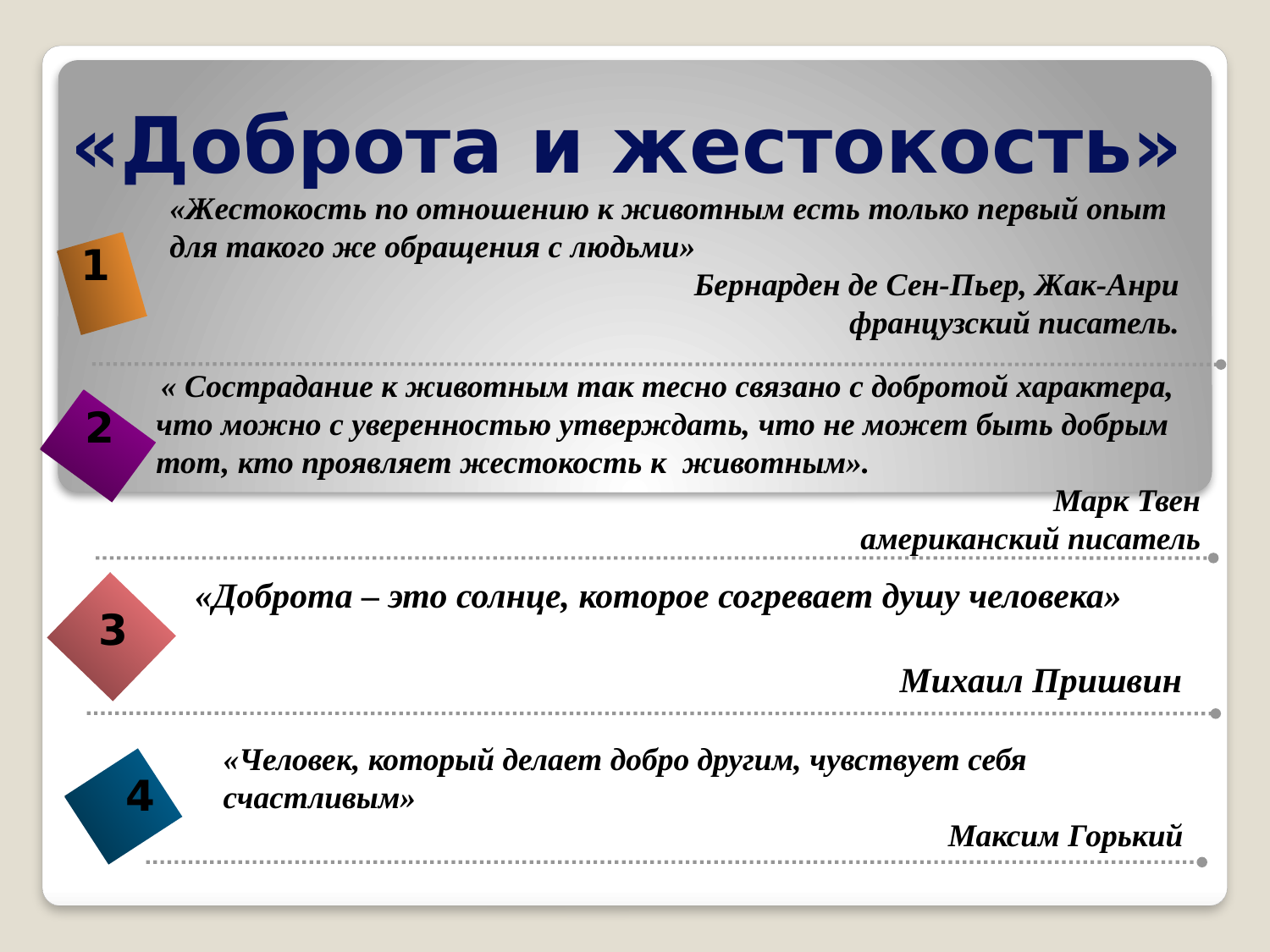

# «Доброта и жестокость»
«Жестокость по отношению к животным есть только первый опыт для такого же обращения с людьми»
Бернарден де Сен-Пьер, Жак-Анри
 французский писатель.
  1

« Сострадание к животным так тесно связано с добротой характера, что можно с уверенностью утверждать, что не может быть добрым тот, кто проявляет жестокость к  животным».
Марк Твен
 американский писатель
2

«Доброта – это солнце, которое согревает душу человека»

Михаил Пришвин

3
«Человек, который делает добро другим, чувствует себя счастливым»
Максим Горький
4